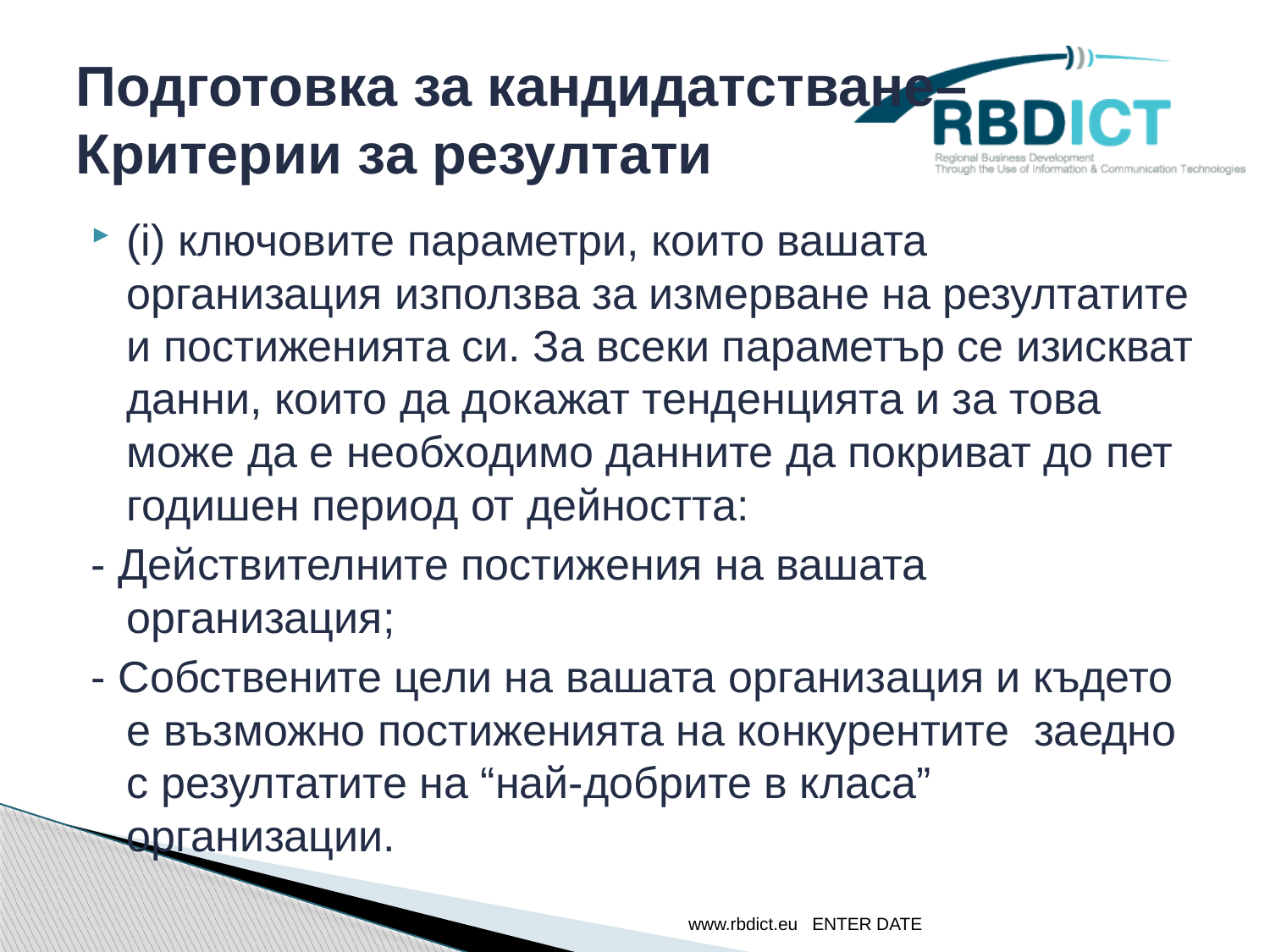

# Подготовка за кандидатстване– Критерии за резултати
(i) ключовите параметри, които вашата организация използва за измерване на резултатите и постиженията си. За всеки параметър се изискват данни, които да докажат тенденцията и за това може да е необходимо данните да покриват до пет годишен период от дейността:
- Действителните постижения на вашата организация;
- Собствените цели на вашата организация и където е възможно постиженията на конкурентите  заедно с резултатите на “най-добрите в класа” организации.
www.rbdict.eu   ENTER DATE